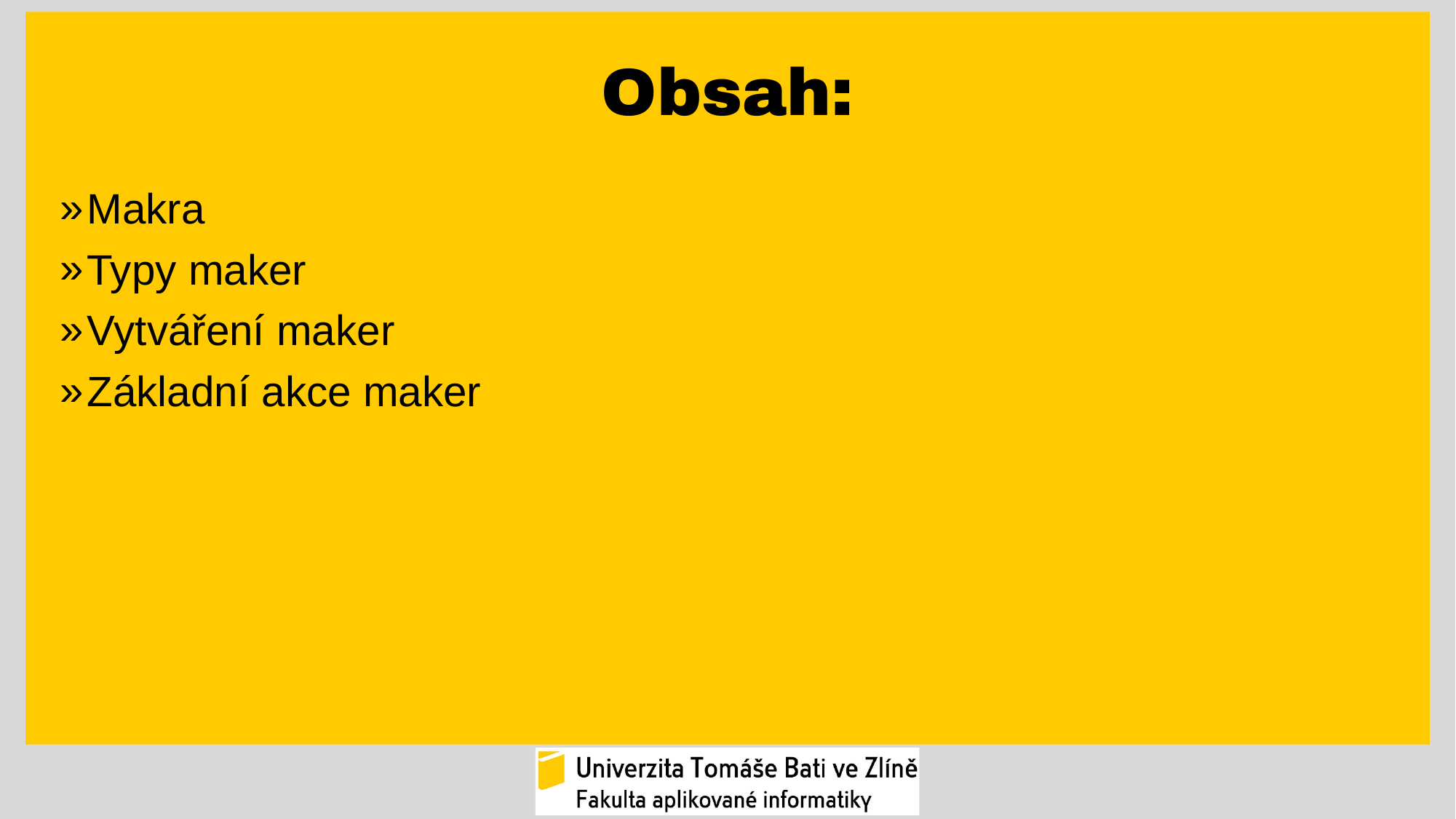

# Obsah:
Makra
Typy maker
Vytváření maker
Základní akce maker